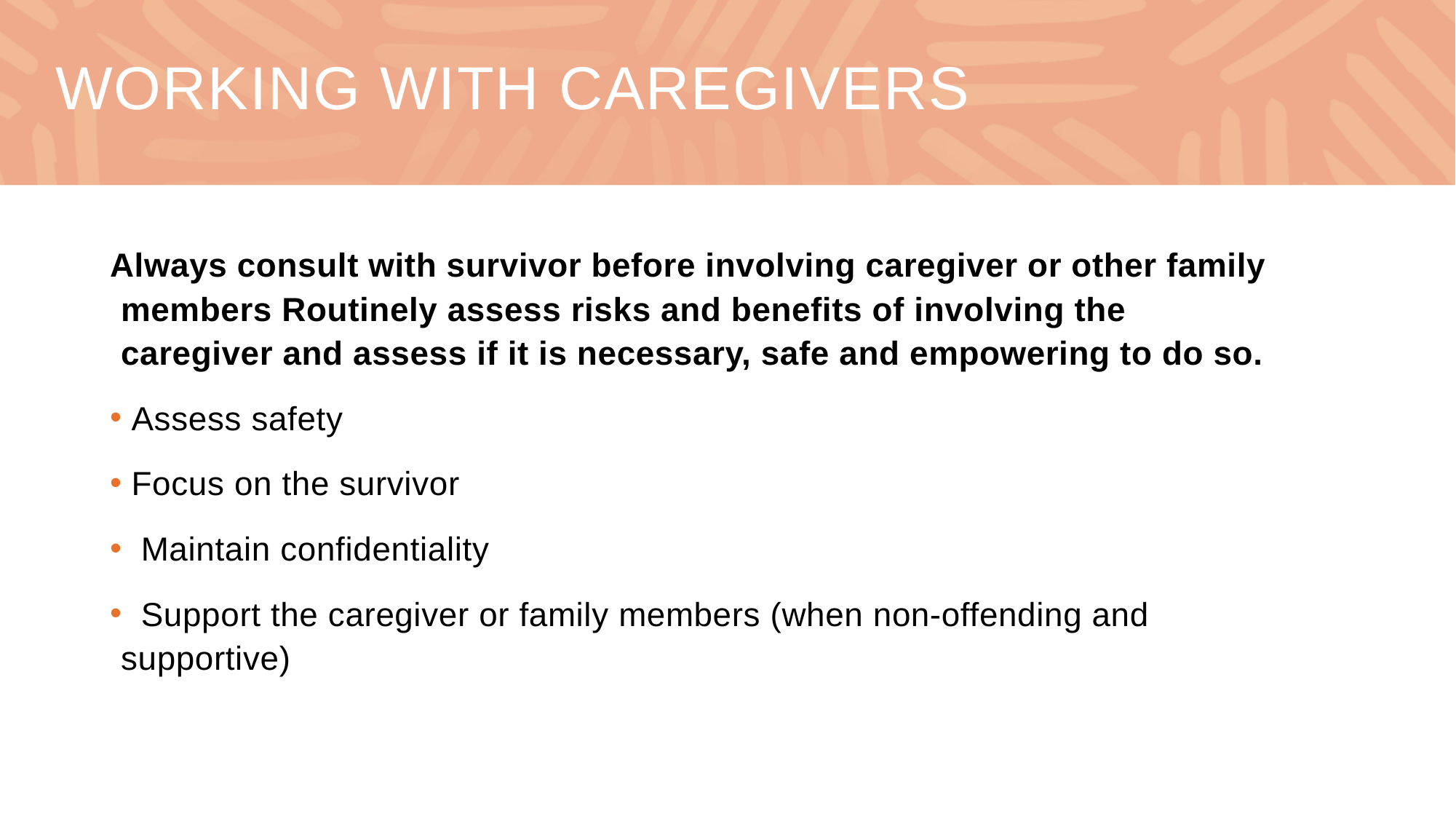

# Working with caregivers
Always consult with survivor before involving caregiver or other family members Routinely assess risks and benefits of involving the caregiver and assess if it is necessary, safe and empowering to do so.
 Assess safety
 Focus on the survivor
  Maintain confidentiality
  Support the caregiver or family members (when non-offending and supportive)